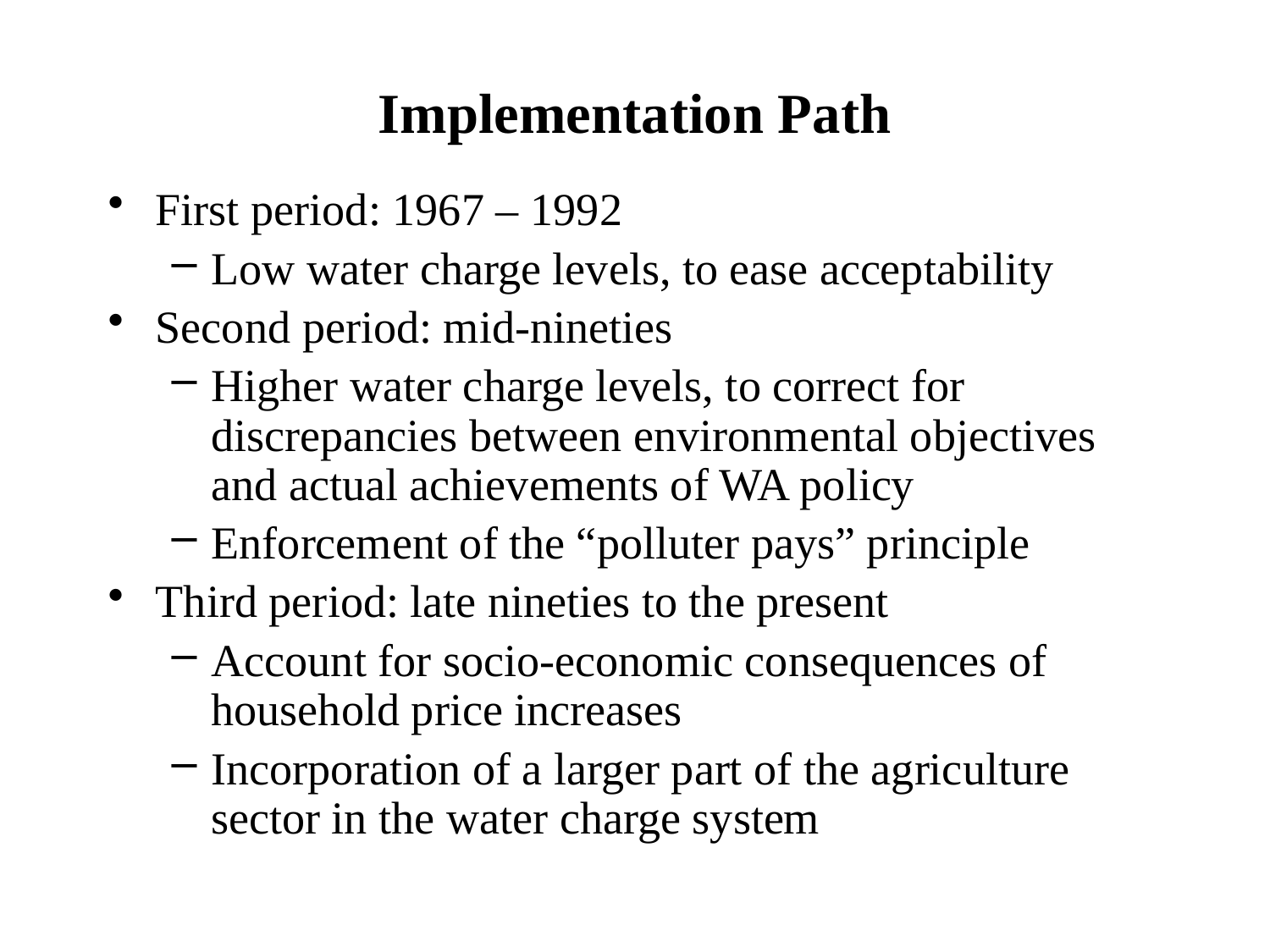

# Implementation Path
First period: 1967 – 1992
Low water charge levels, to ease acceptability
Second period: mid-nineties
Higher water charge levels, to correct for discrepancies between environmental objectives and actual achievements of WA policy
Enforcement of the “polluter pays” principle
Third period: late nineties to the present
Account for socio-economic consequences of household price increases
Incorporation of a larger part of the agriculture sector in the water charge system